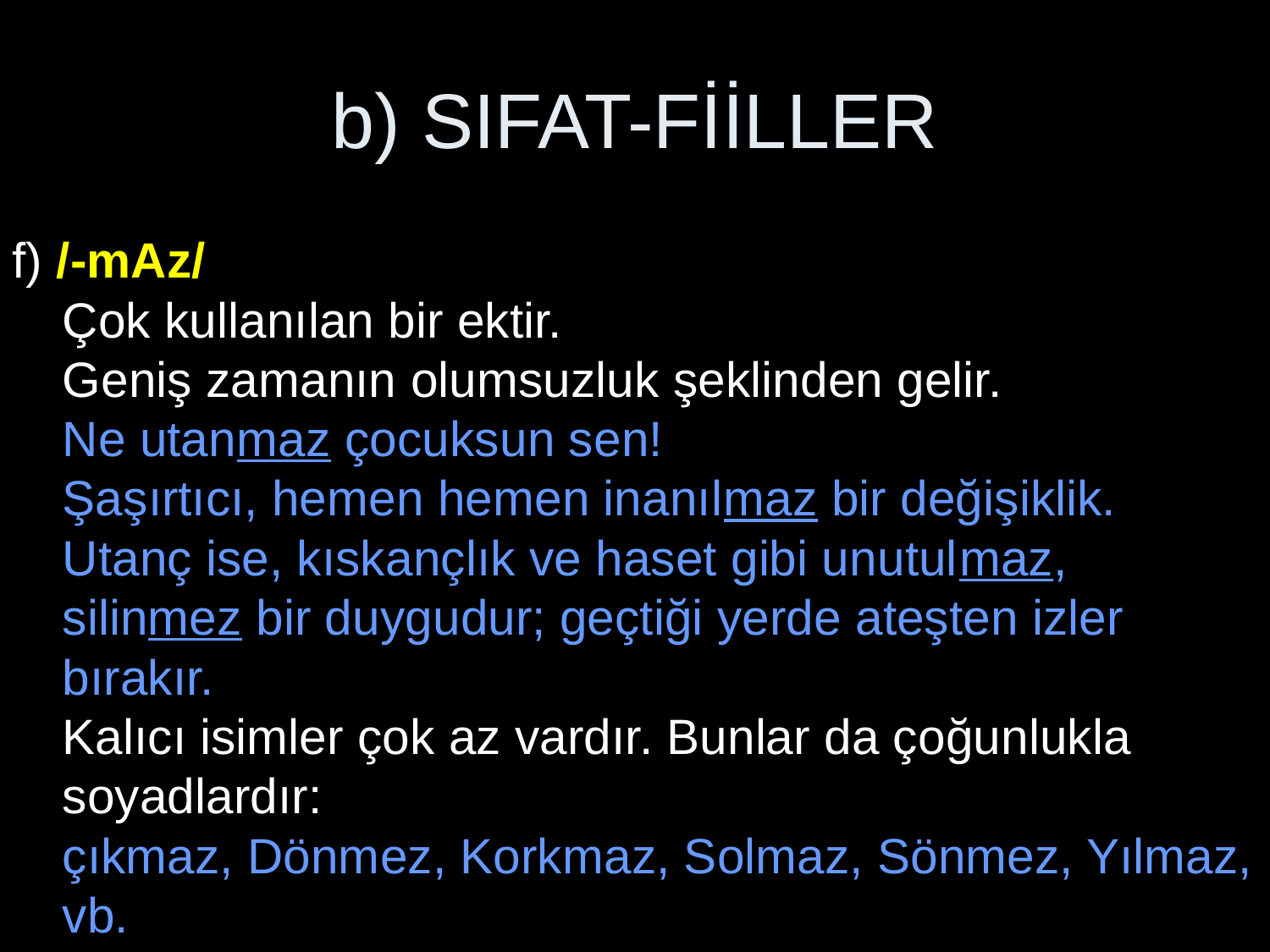

# b) SIFAT-FİİLLER
f) /-mAz/
Çok kullanılan bir ektir.
Geniş zamanın olumsuzluk şeklinden gelir.
Ne utanmaz çocuksun sen!
Şaşırtıcı, hemen hemen inanılmaz bir değişiklik.
Utanç ise, kıskançlık ve haset gibi unutulmaz, silinmez bir duygudur; geçtiği yerde ateşten izler bırakır.
Kalıcı isimler çok az vardır. Bunlar da çoğunlukla soyadlardır:
çıkmaz, Dönmez, Korkmaz, Solmaz, Sönmez, Yılmaz, vb.